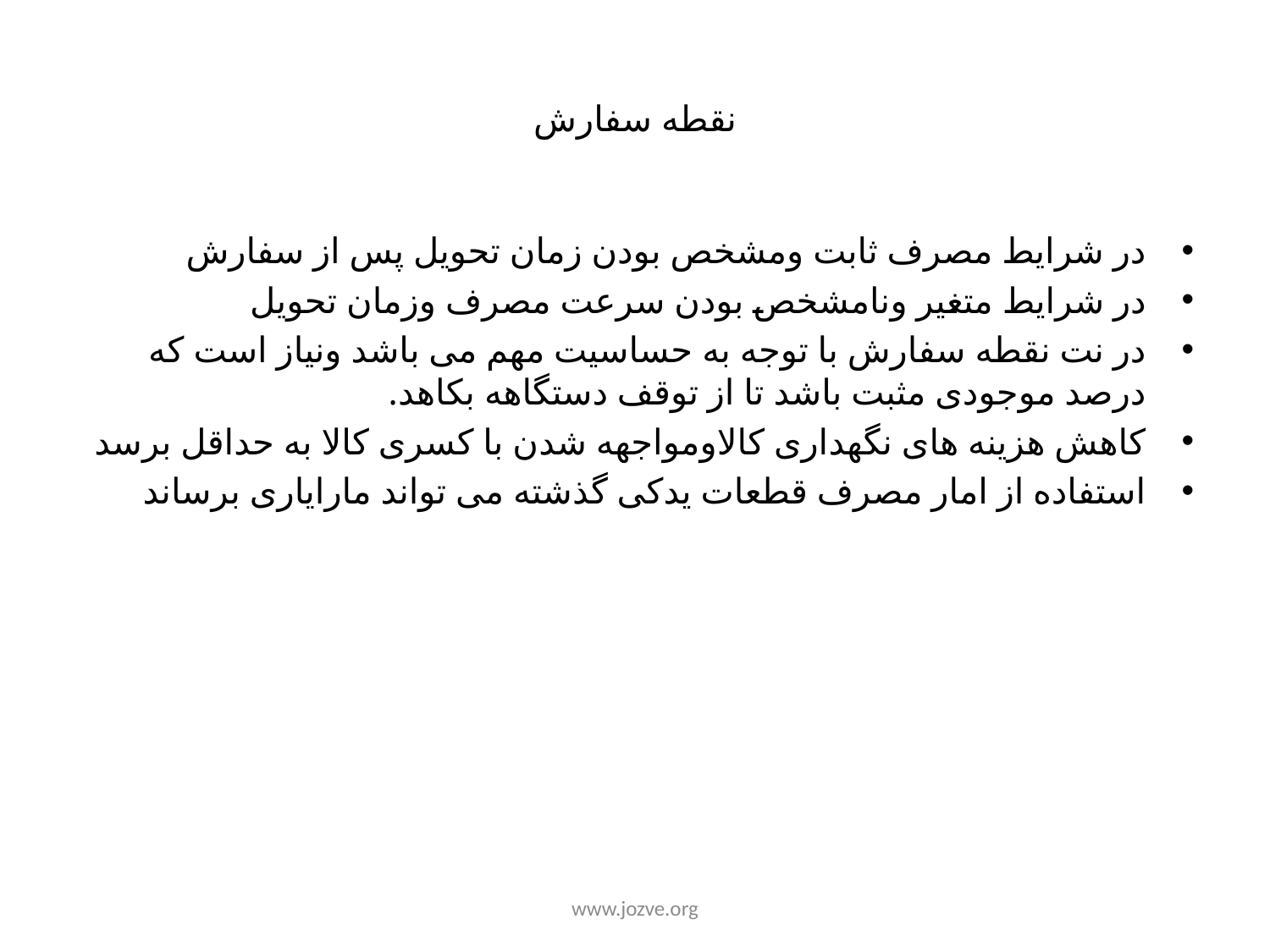

# نقطه سفارش
در شرایط مصرف ثابت ومشخص بودن زمان تحویل پس از سفارش
در شرایط متغیر ونامشخص بودن سرعت مصرف وزمان تحویل
در نت نقطه سفارش با توجه به حساسیت مهم می باشد ونیاز است که درصد موجودی مثبت باشد تا از توقف دستگاهه بکاهد.
کاهش هزینه های نگهداری کالاومواجهه شدن با کسری کالا به حداقل برسد
استفاده از امار مصرف قطعات یدکی گذشته می تواند مارایاری برساند
www.jozve.org